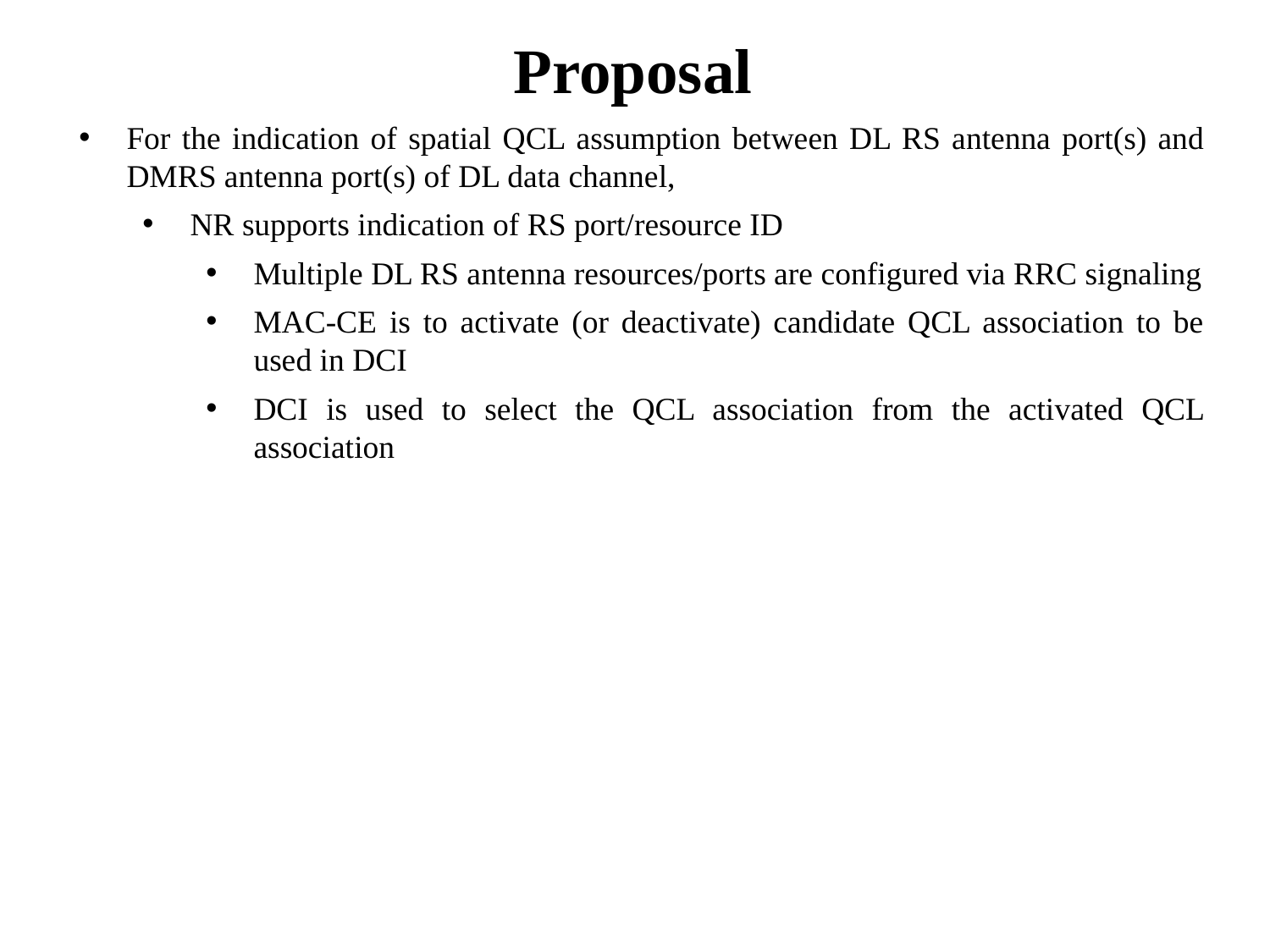

# Proposal
For the indication of spatial QCL assumption between DL RS antenna port(s) and DMRS antenna port(s) of DL data channel,
NR supports indication of RS port/resource ID
Multiple DL RS antenna resources/ports are configured via RRC signaling
MAC-CE is to activate (or deactivate) candidate QCL association to be used in DCI
DCI is used to select the QCL association from the activated QCL association